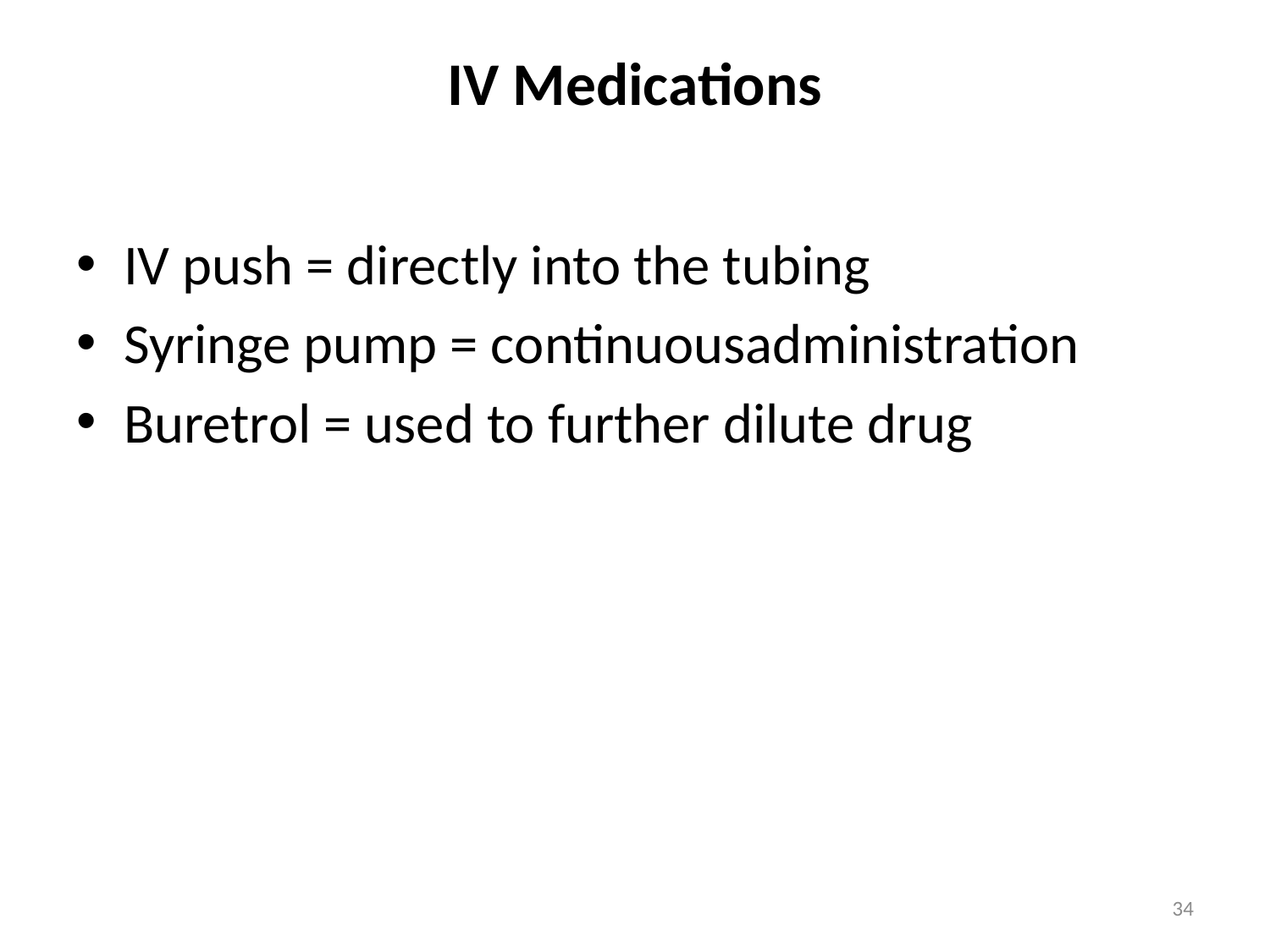

# IV Medications
IV push = directly into the tubing
Syringe pump = continuousadministration
Buretrol = used to further dilute drug

34